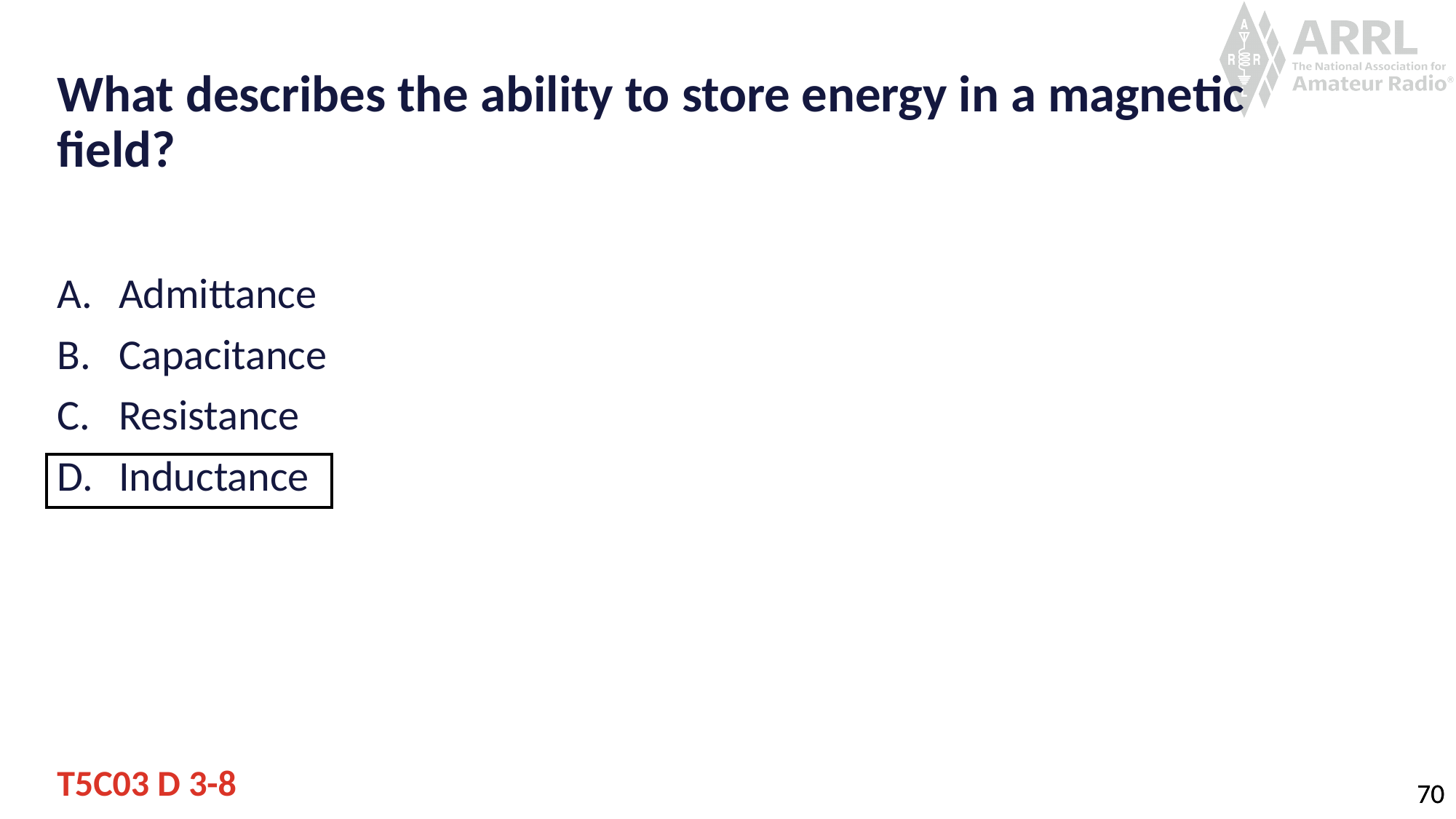

# What describes the ability to store energy in a magnetic field?
Admittance
Capacitance
Resistance
Inductance

T5C03 D 3-8